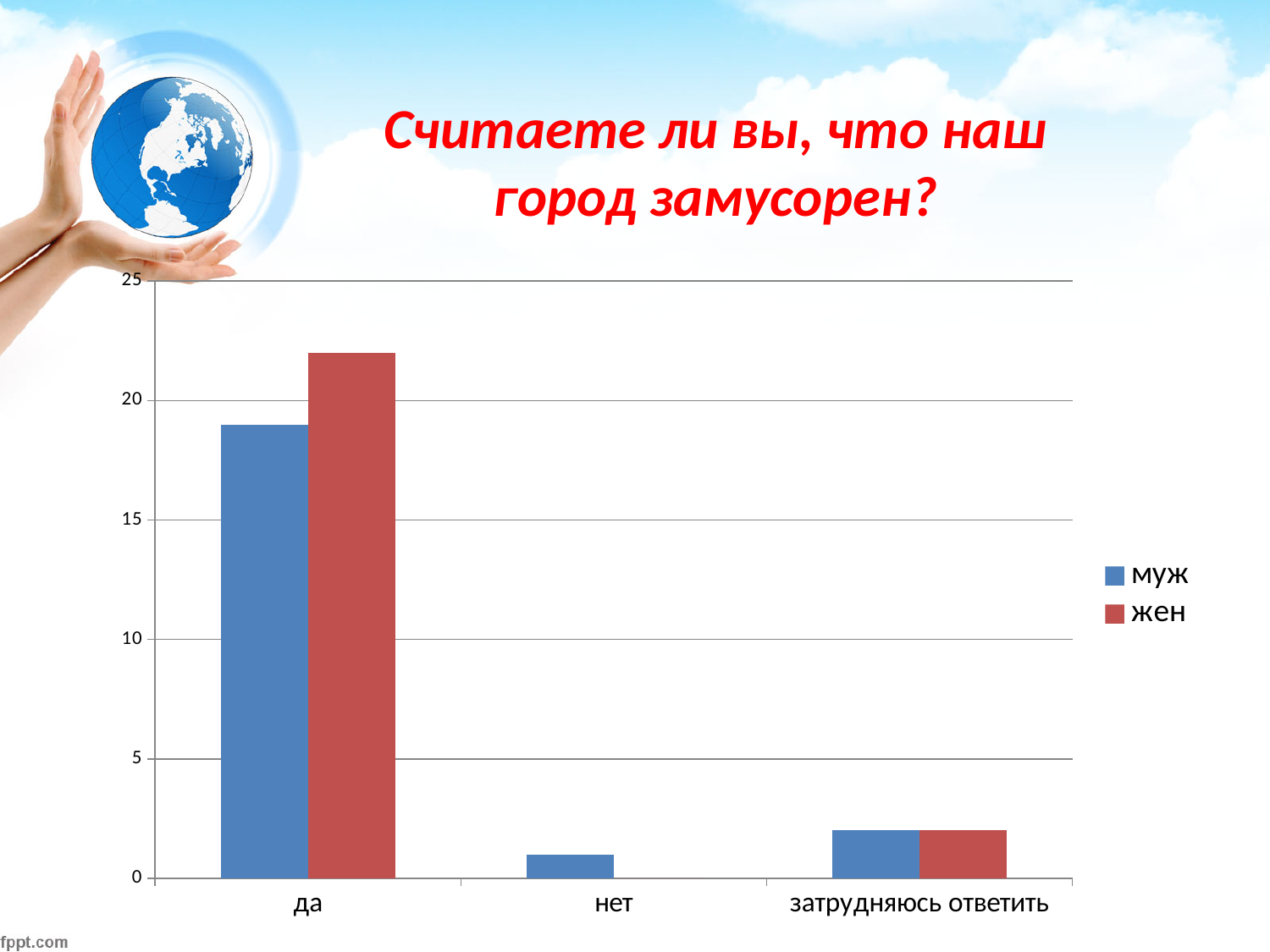

Считаете ли вы, что наш город замусорен?

### Chart

| Category | муж | жен |
|---|---|---|
| да | 19.0 | 22.0 |
| нет | 1.0 | 0.0 |
| затрудняюсь ответить | 2.0 | 2.0 |